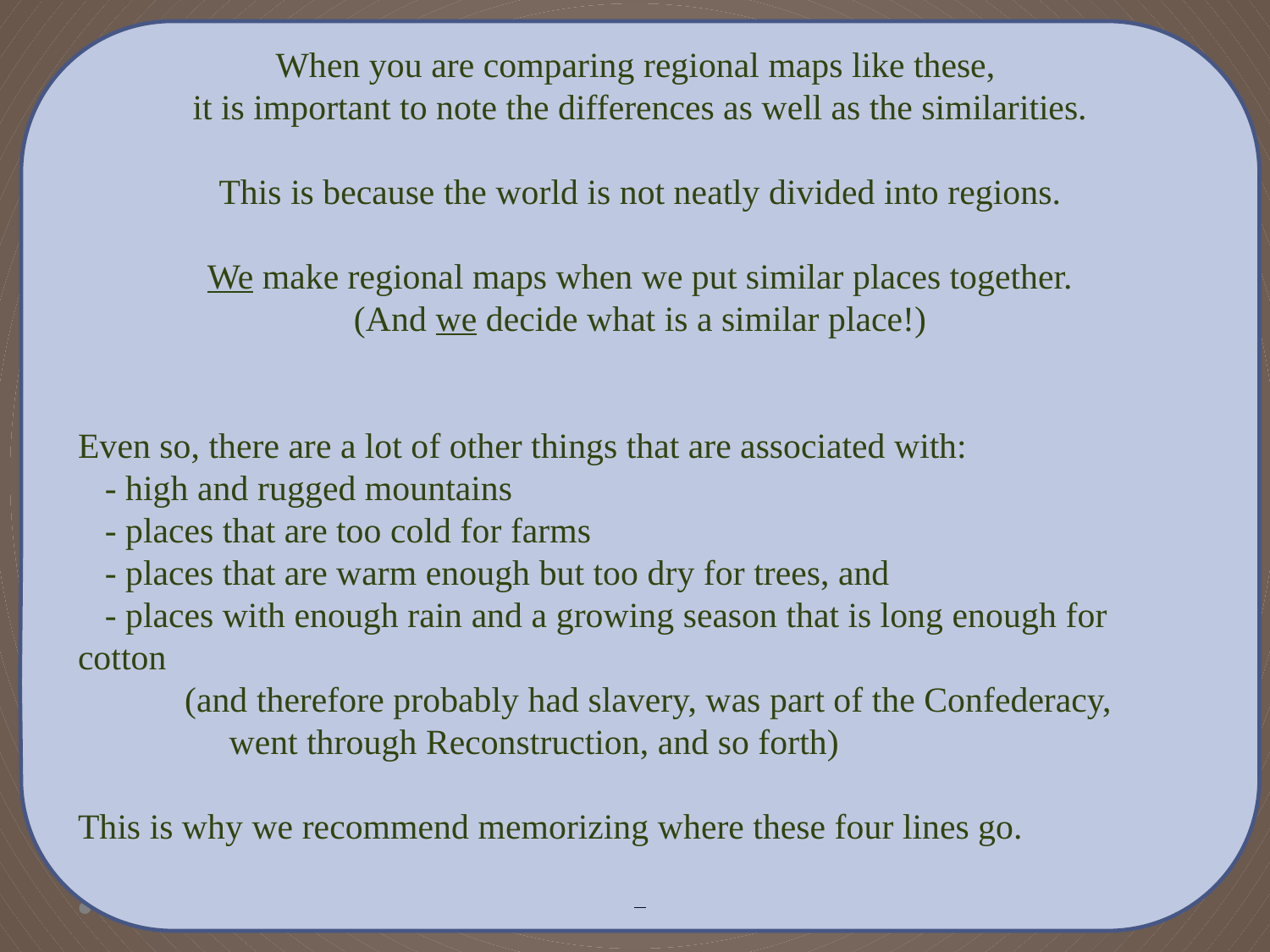

When you are comparing regional maps like these,
it is important to note the differences as well as the similarities.

This is because the world is not neatly divided into regions.

We make regional maps when we put similar places together.
(And we decide what is a similar place!)

Even so, there are a lot of other things that are associated with:
   - high and rugged mountains
   - places that are too cold for farms
   - places that are warm enough but too dry for trees, and
   - places with enough rain and a growing season that is long enough for cotton
            (and therefore probably had slavery, was part of the Confederacy,
                 went through Reconstruction, and so forth)

This is why we recommend memorizing where these four lines go.